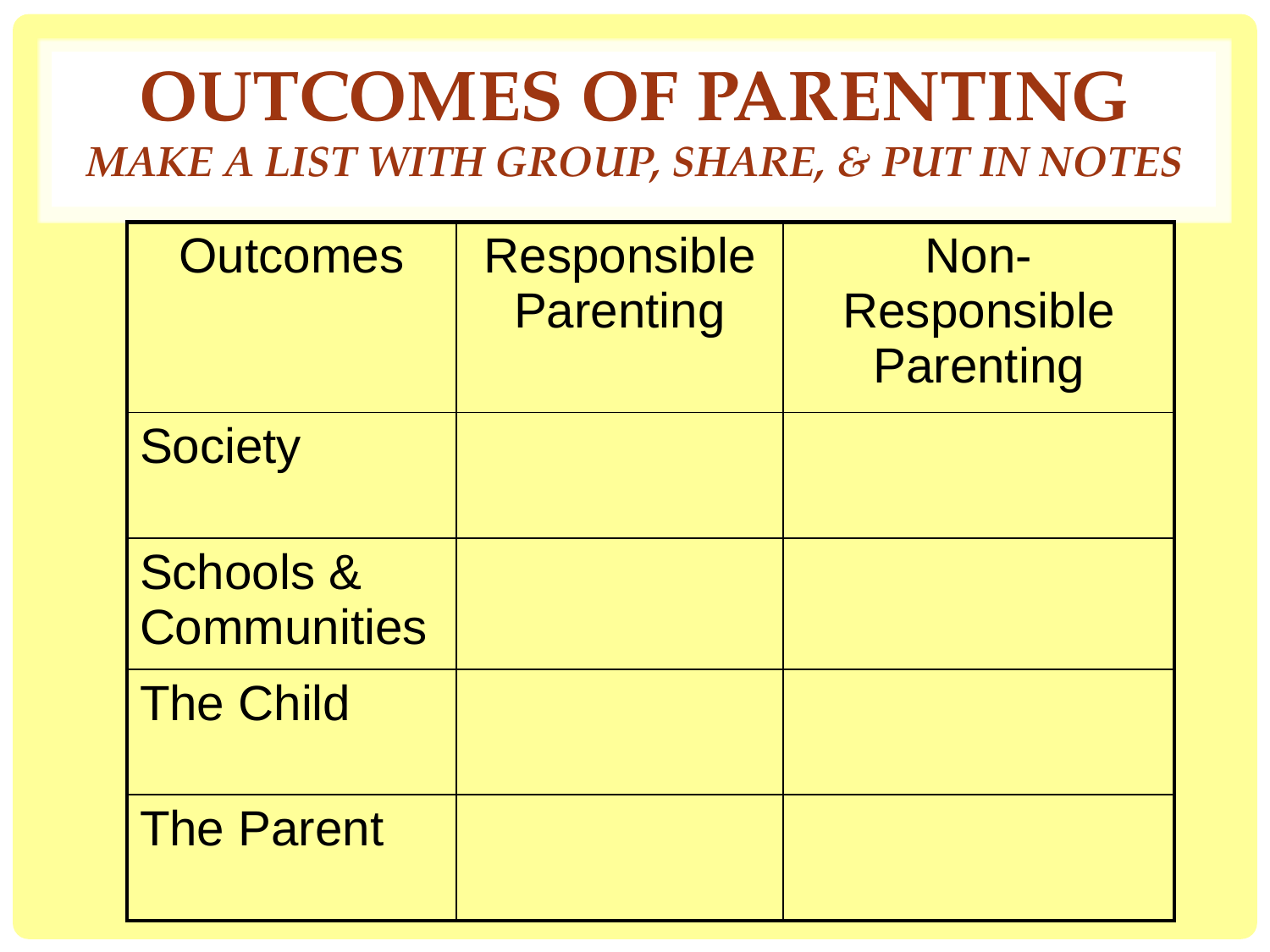

# Outcomes of Parenting Make a list with group, share, & put in notes
| Outcomes | Responsible Parenting | Non-Responsible Parenting |
| --- | --- | --- |
| Society |  |  |
| Schools & Communities |  |  |
| The Child |  |  |
| The Parent |  |  |